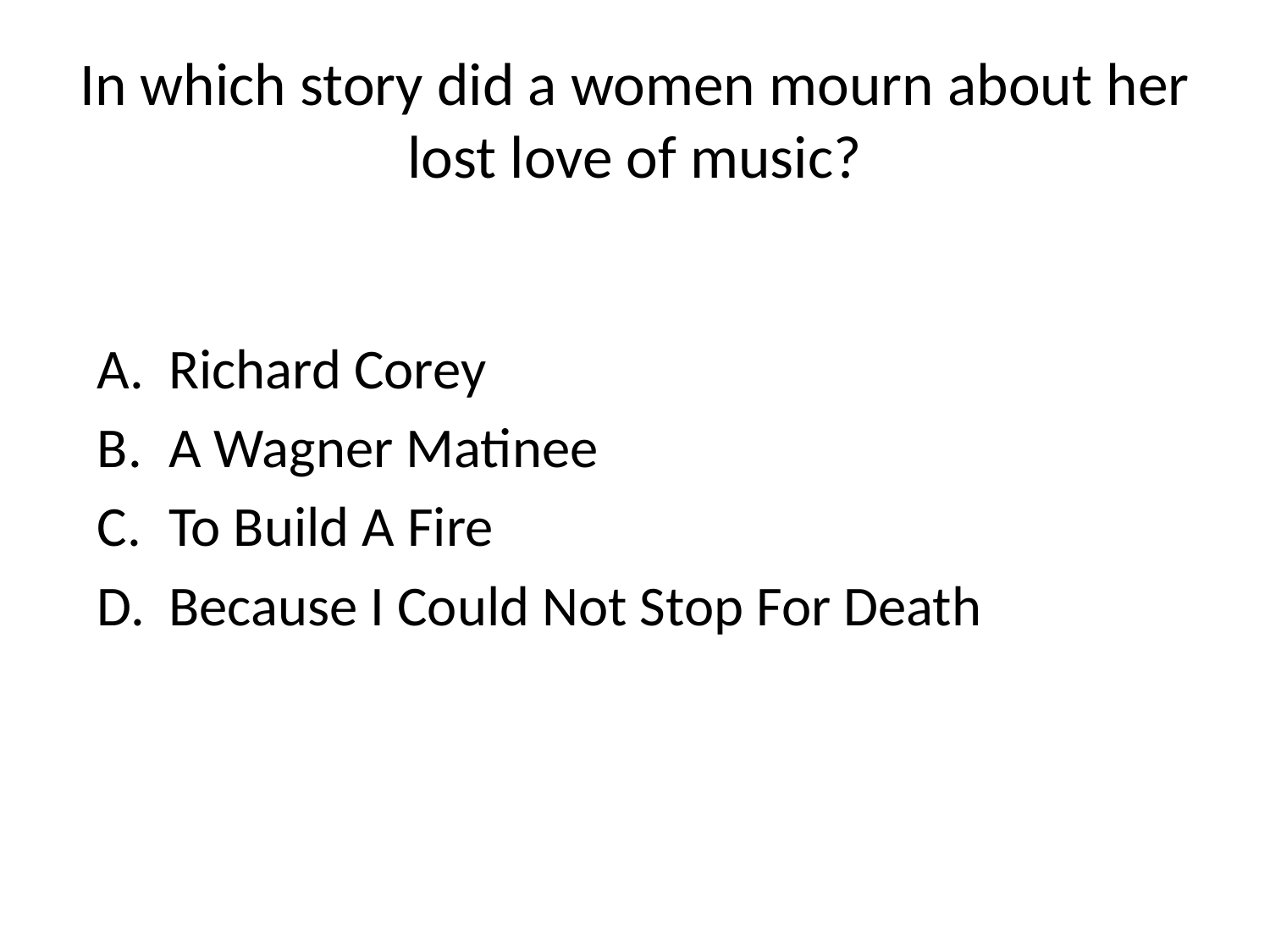

# In which story did a women mourn about her lost love of music?
Richard Corey
A Wagner Matinee
To Build A Fire
Because I Could Not Stop For Death